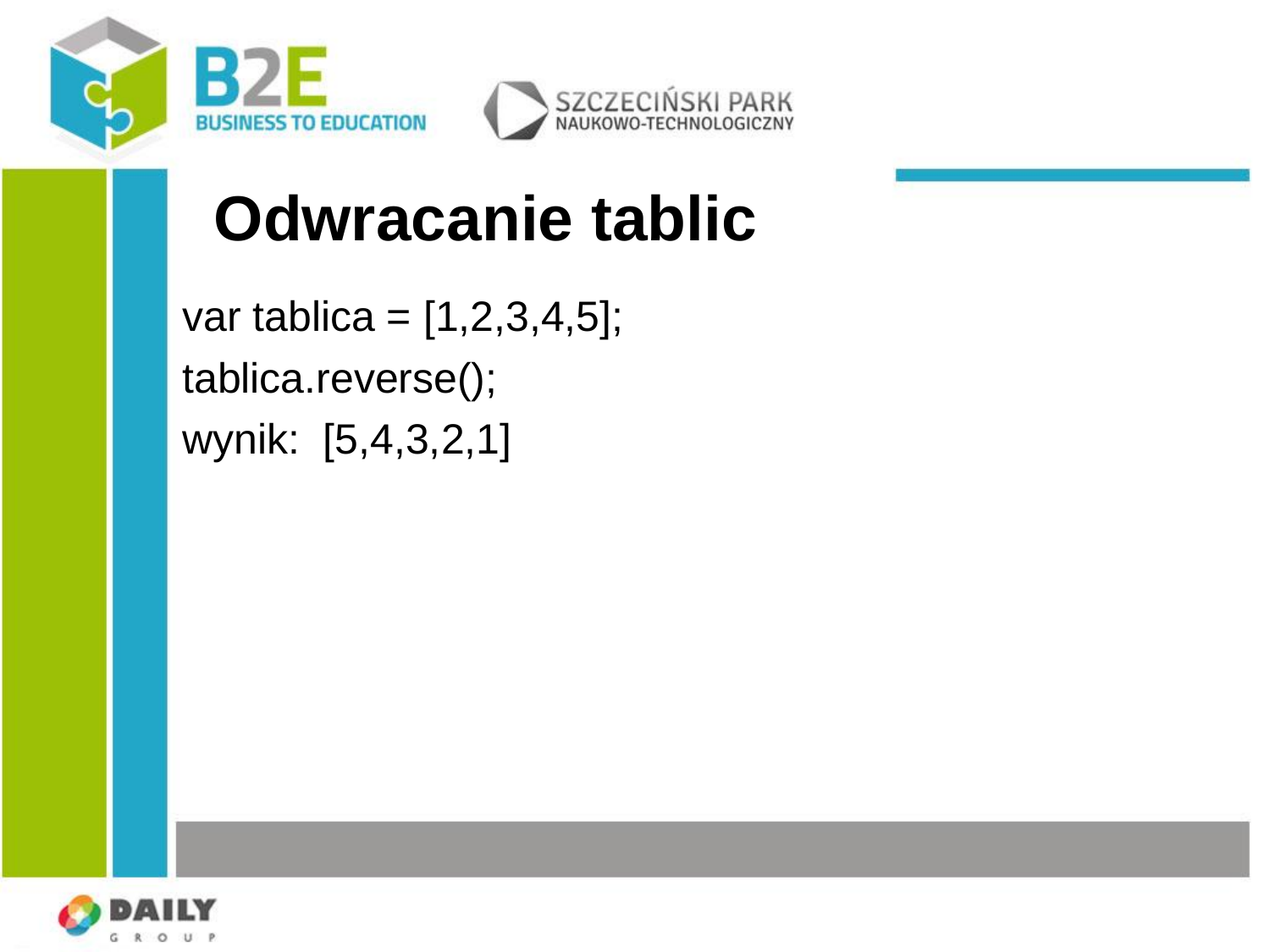

# Odwracanie tablic
var tablica = [1,2,3,4,5];
tablica.reverse();
wynik:  [5,4,3,2,1]